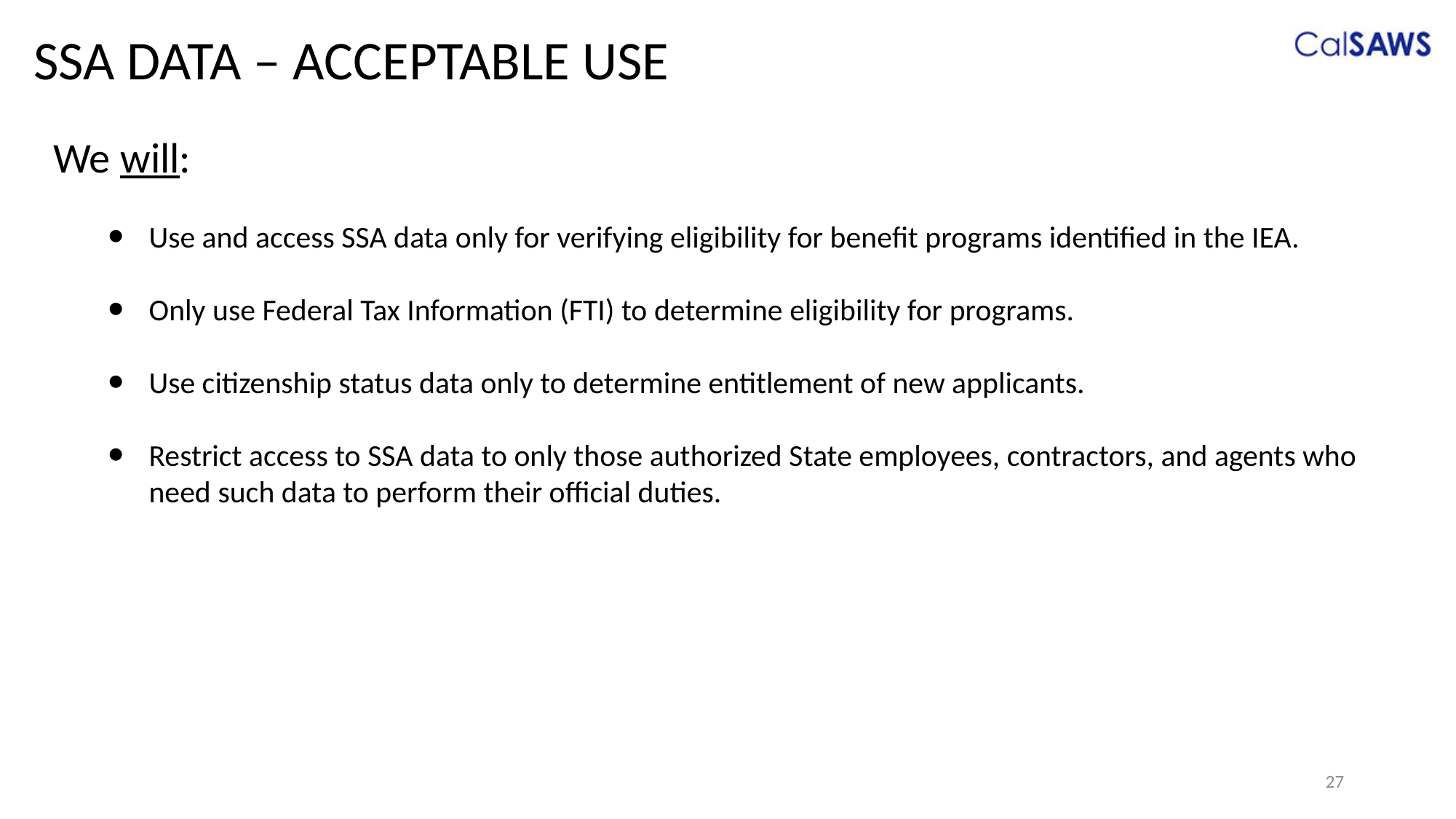

# SSA DATA – ACCEPTABLE USE
We will:

Use and access SSA data only for verifying eligibility for benefit programs identified in the IEA.

Only use Federal Tax Information (FTI) to determine eligibility for programs.

Use citizenship status data only to determine entitlement of new applicants.

Restrict access to SSA data to only those authorized State employees, contractors, and agents who need such data to perform their official duties.

27